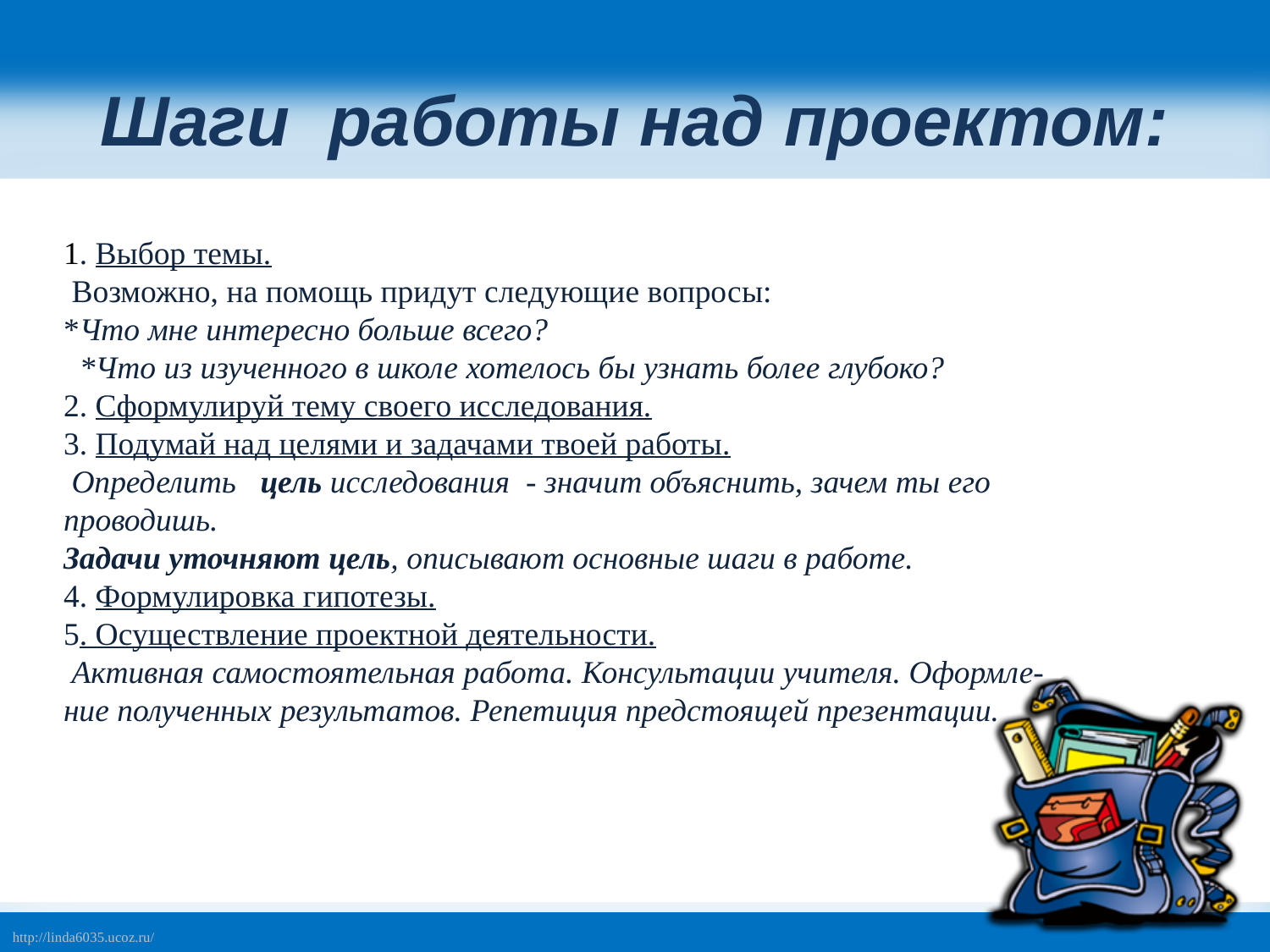

# Шаги  работы над проектом:
1. Выбор темы.
 Возможно, на помощь придут следующие вопросы:
*Что мне интересно больше всего?
  *Что из изученного в школе хотелось бы узнать более глубоко?
2. Сформулируй тему своего исследования.
3. Подумай над целями и задачами твоей работы.
 Определить   цель исследования  - значит объяснить, зачем ты его
проводишь.
Задачи уточняют цель, описывают основные шаги в работе.
4. Формулировка гипотезы.
5. Осуществление проектной деятельности.
 Активная самостоятельная работа. Консультации учителя. Оформле-
ние полученных результатов. Репетиция предстоящей презентации.